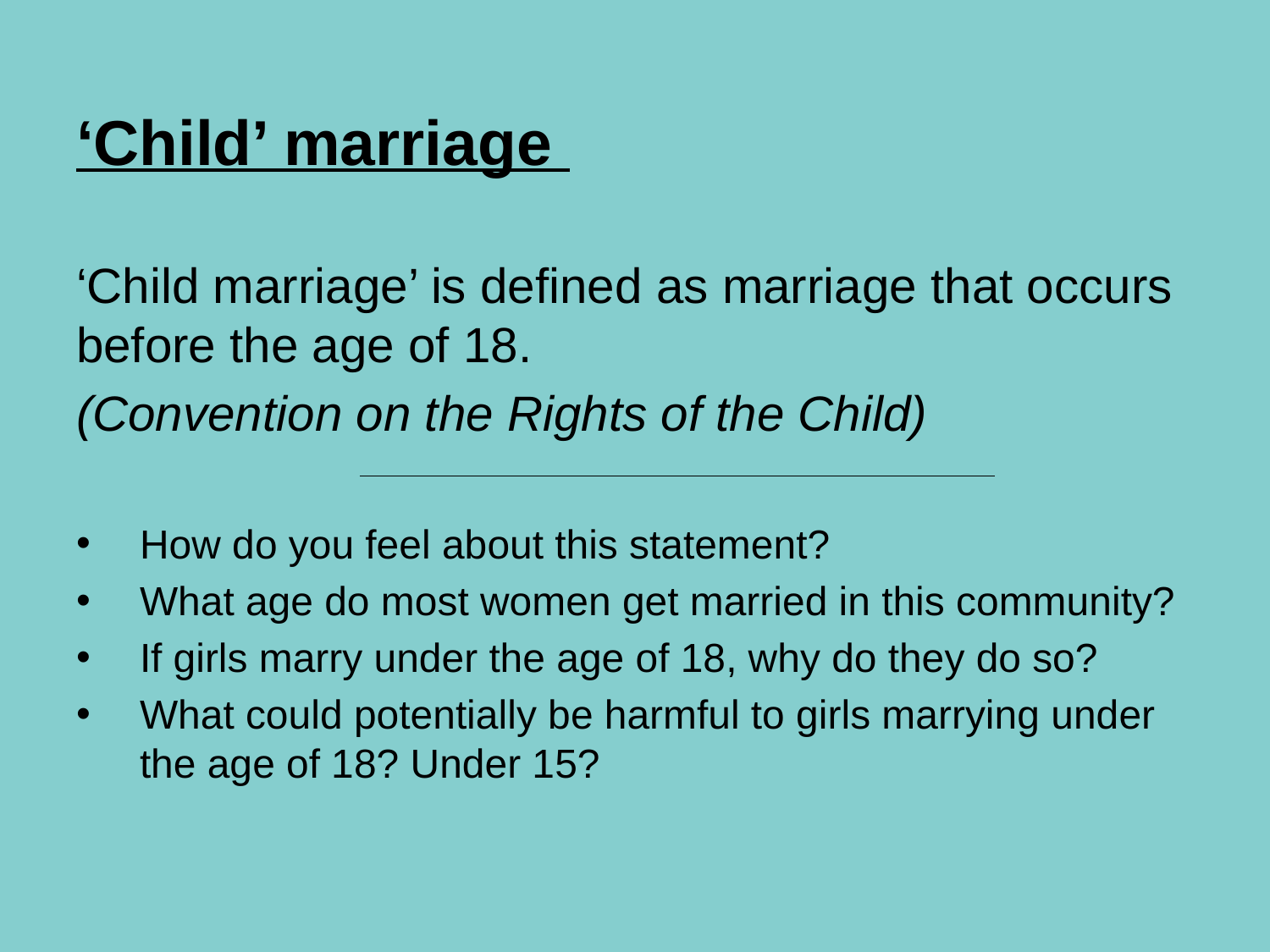

# ‘Child’ marriage

‘Child marriage’ is defined as marriage that occurs before the age of 18.
(Convention on the Rights of the Child)

How do you feel about this statement?
What age do most women get married in this community?
If girls marry under the age of 18, why do they do so?
What could potentially be harmful to girls marrying under the age of 18? Under 15?